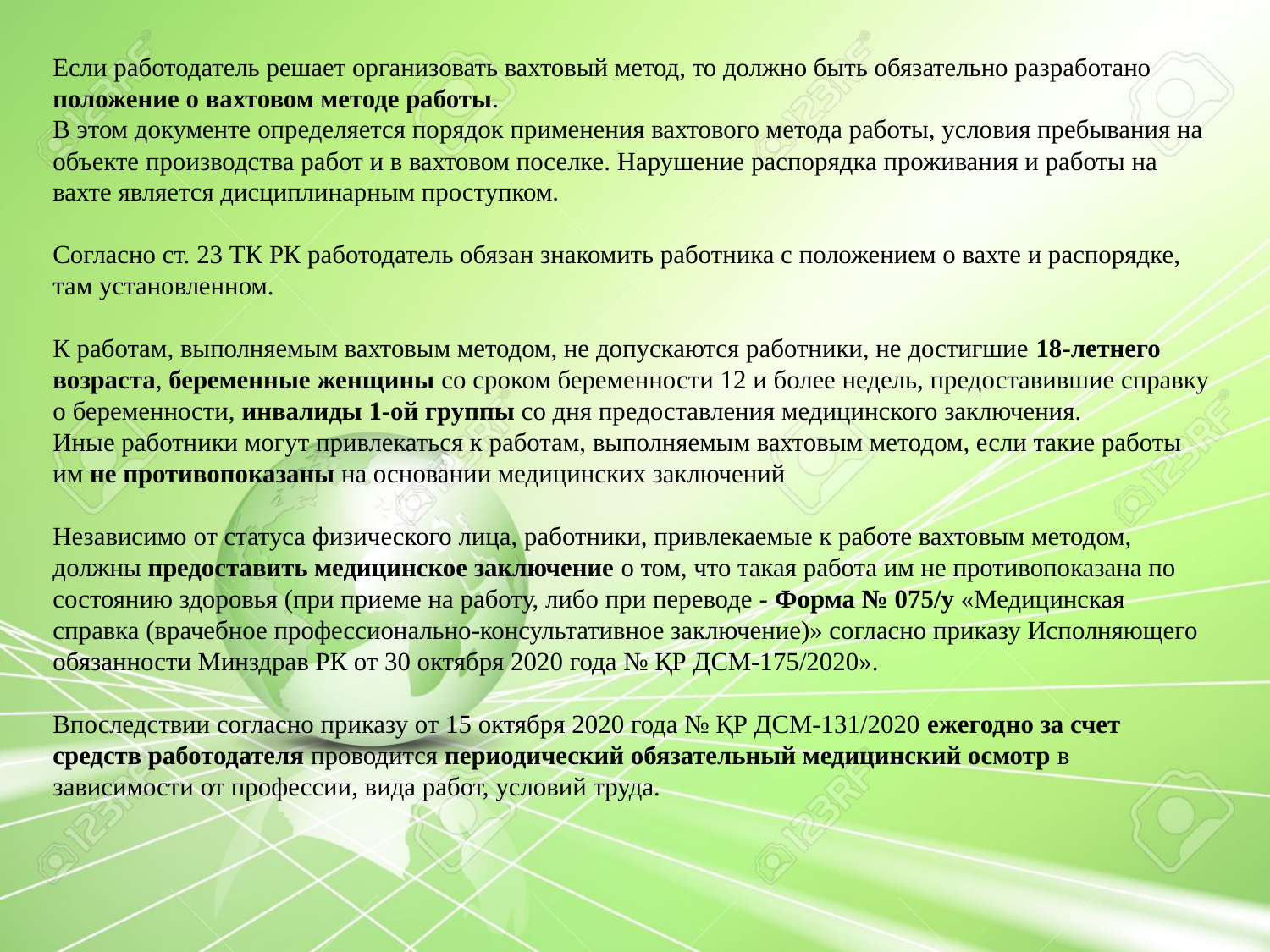

Если работодатель решает организовать вахтовый метод, то должно быть обязательно разработано положение о вахтовом методе работы.
В этом документе определяется порядок применения вахтового метода работы, условия пребывания на объекте производства работ и в вахтовом поселке. Нарушение распорядка проживания и работы на вахте является дисциплинарным проступком.

Согласно ст. 23 ТК РК работодатель обязан знакомить работника с положением о вахте и распорядке, там установленном.

К работам, выполняемым вахтовым методом, не допускаются работники, не достигшие 18-летнего возраста, беременные женщины со сроком беременности 12 и более недель, предоставившие справку о беременности, инвалиды 1-ой группы со дня предоставления медицинского заключения.
Иные работники могут привлекаться к работам, выполняемым вахтовым методом, если такие работы им не противопоказаны на основании медицинских заключений

Независимо от статуса физического лица, работники, привлекаемые к работе вахтовым методом, должны предоставить медицинское заключение о том, что такая работа им не противопоказана по состоянию здоровья (при приеме на работу, либо при переводе - Форма № 075/у «Медицинская справка (врачебное профессионально-консультативное заключение)» согласно приказу Исполняющего обязанности Минздрав РК от 30 октября 2020 года № ҚР ДСМ-175/2020».

Впоследствии согласно приказу от 15 октября 2020 года № ҚР ДСМ-131/2020 ежегодно за счет средств работодателя проводится периодический обязательный медицинский осмотр в зависимости от профессии, вида работ, условий труда.